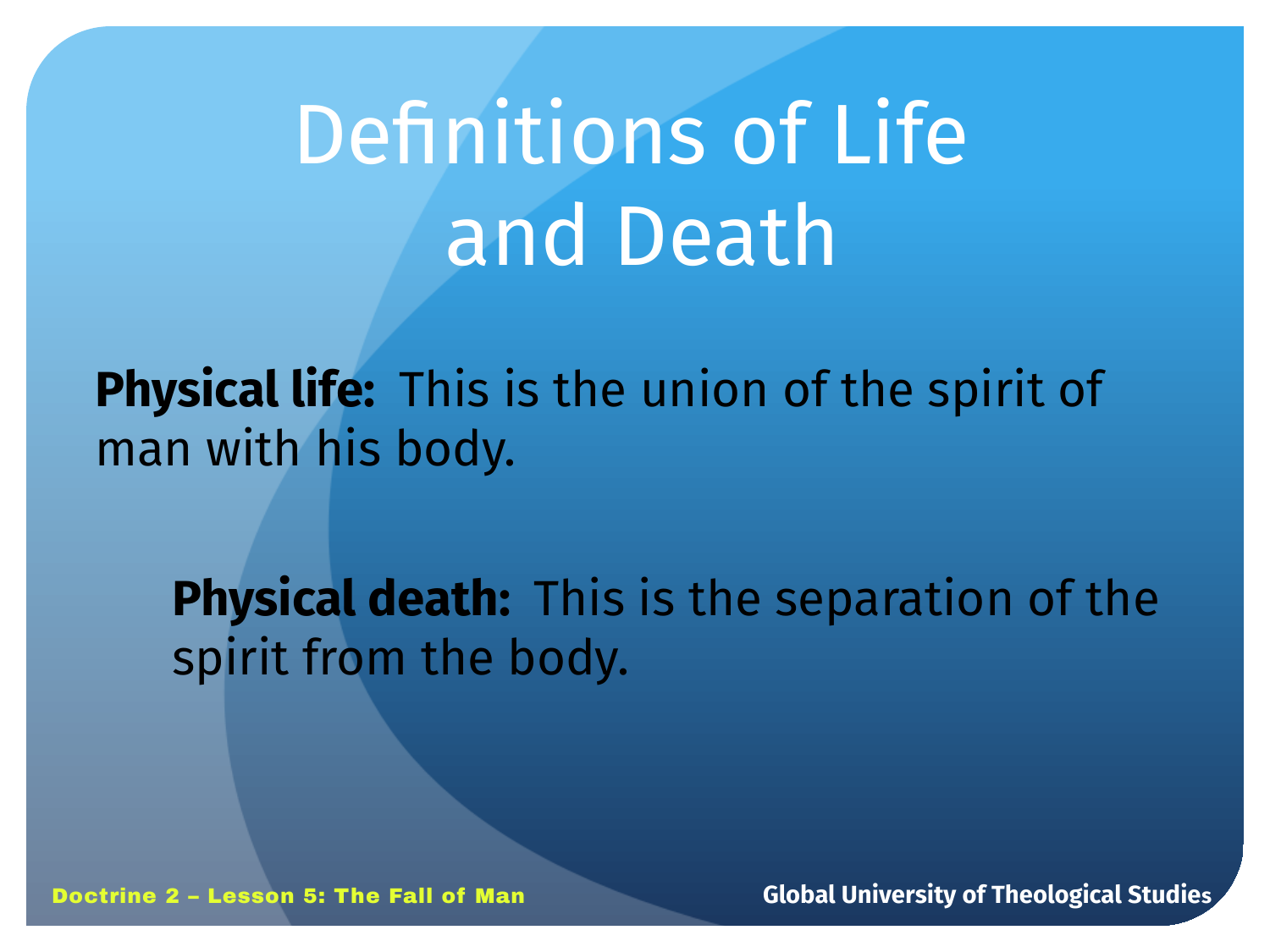

Definitions of Life
and Death
Physical life:  This is the union of the spirit of man with his body.
Physical death:  This is the separation of the spirit from the body.
Doctrine 2 – Lesson 5: The Fall of Man                               Global University of Theological Studies